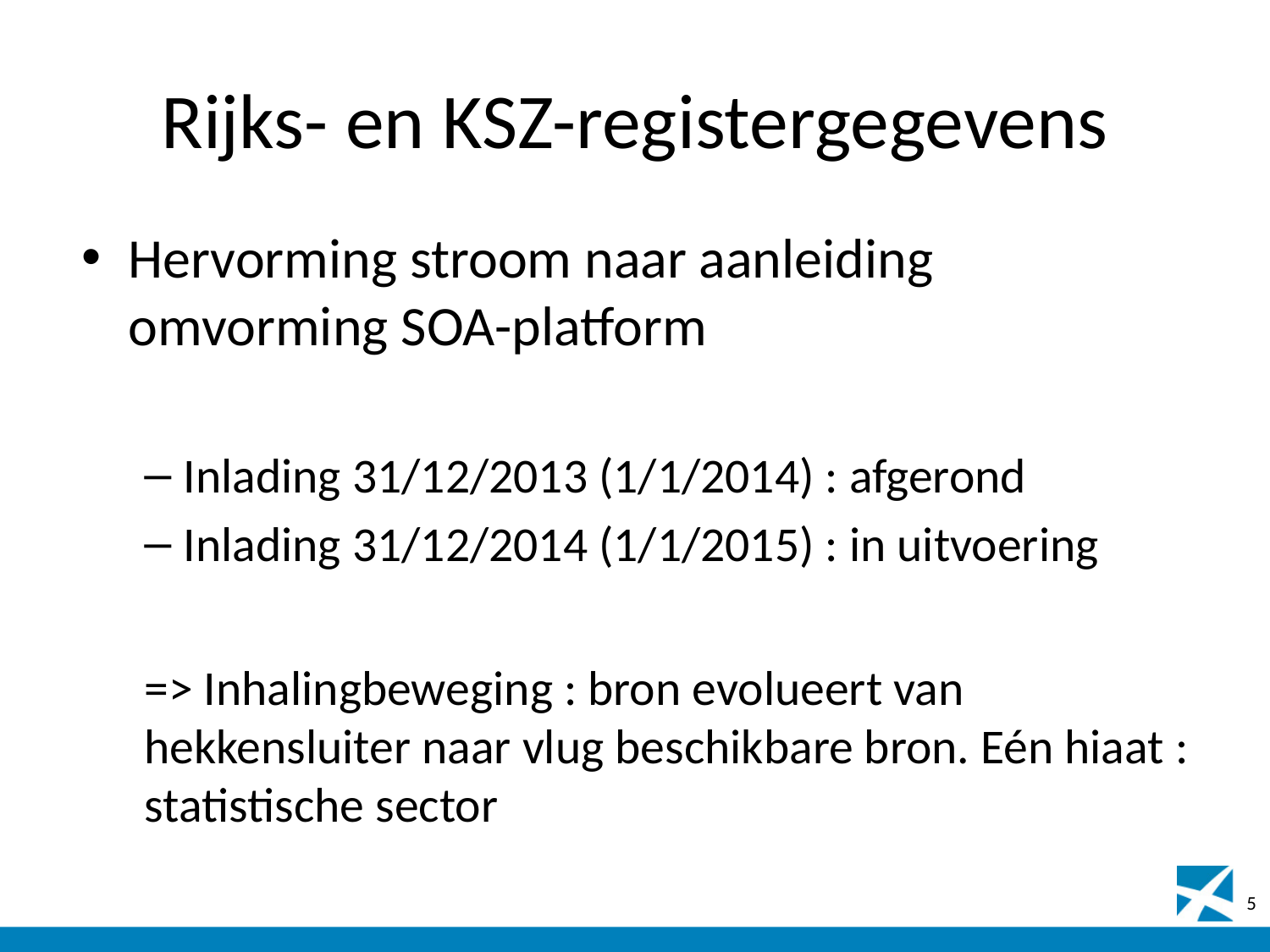

# Rijks- en KSZ-registergegevens
Hervorming stroom naar aanleiding omvorming SOA-platform

Inlading 31/12/2013 (1/1/2014) : afgerond
Inlading 31/12/2014 (1/1/2015) : in uitvoering

=> Inhalingbeweging : bron evolueert van hekkensluiter naar vlug beschikbare bron. Eén hiaat : statistische sector